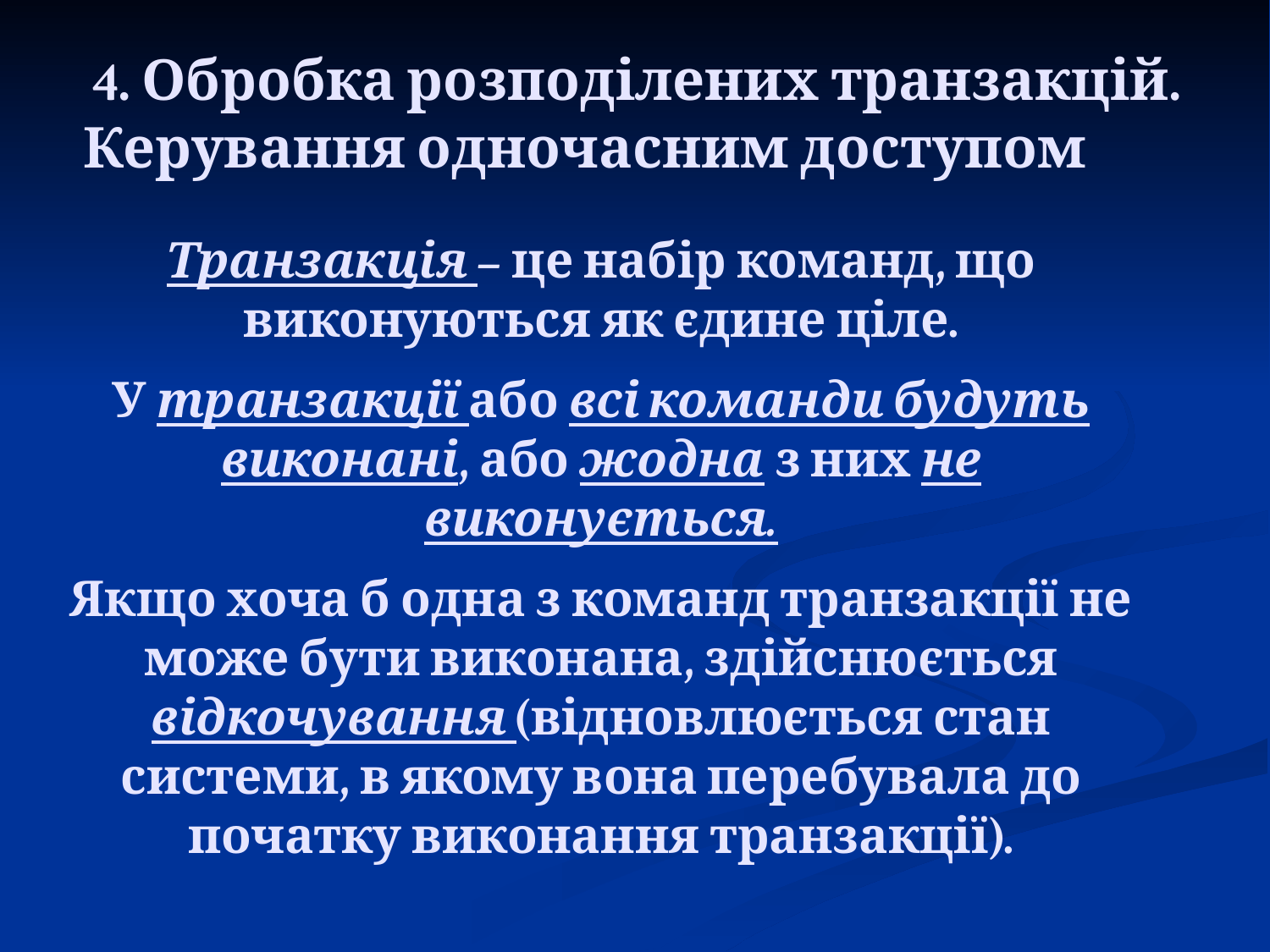

# 4. Обробка розподілених транзакцій. Керування одночасним доступом
Транзакція – це набір команд, що виконуються як єдине ціле.

У транзакції або всі команди будуть виконані, або жодна з них не виконується.

Якщо хоча б одна з команд транзакції не може бути виконана, здійснюється відкочування (відновлюється стан системи, в якому вона перебувала до початку виконання транзакції).